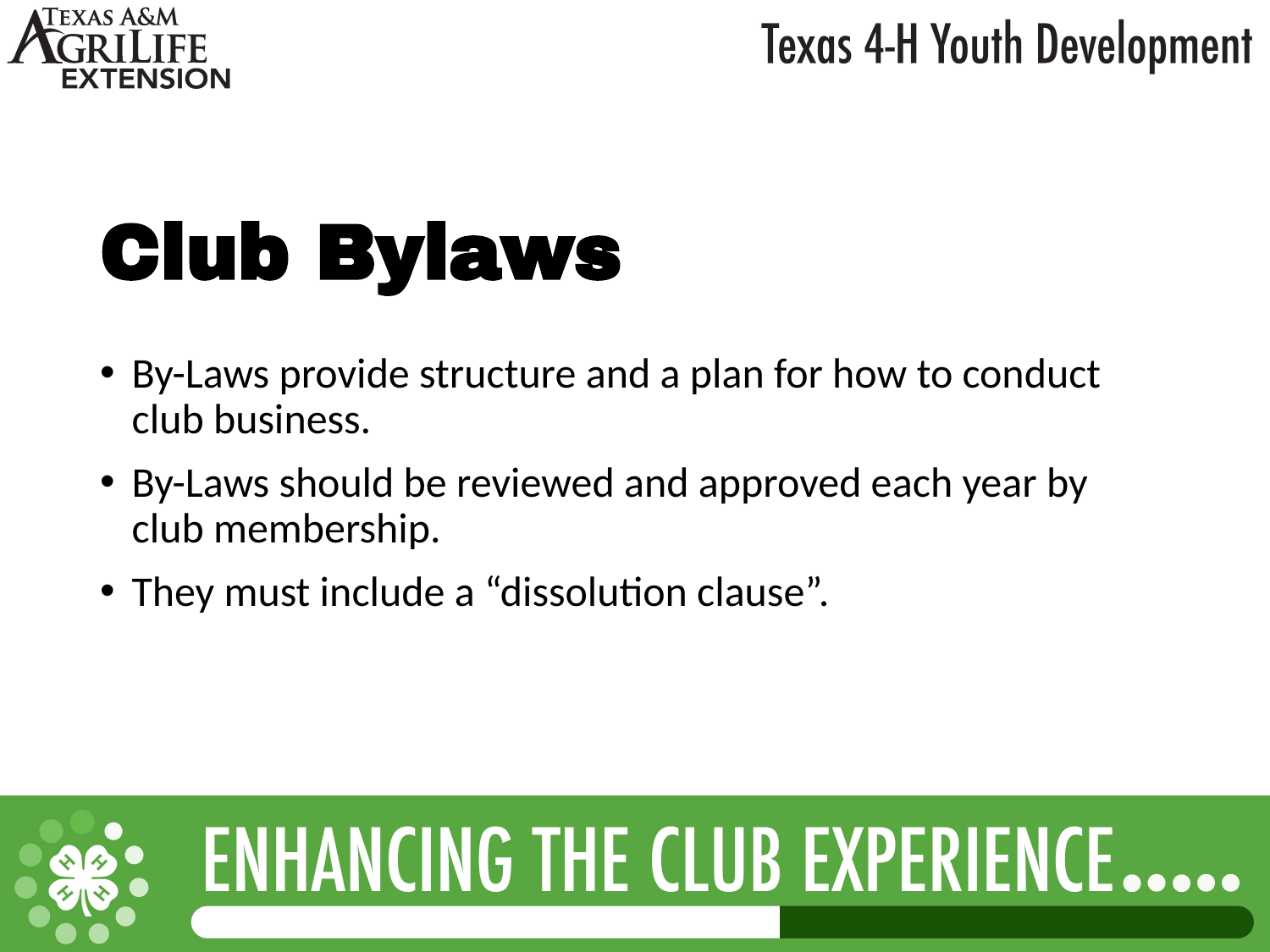

# Club Bylaws
By-Laws provide structure and a plan for how to conduct club business.
By-Laws should be reviewed and approved each year by club membership.
They must include a “dissolution clause”.